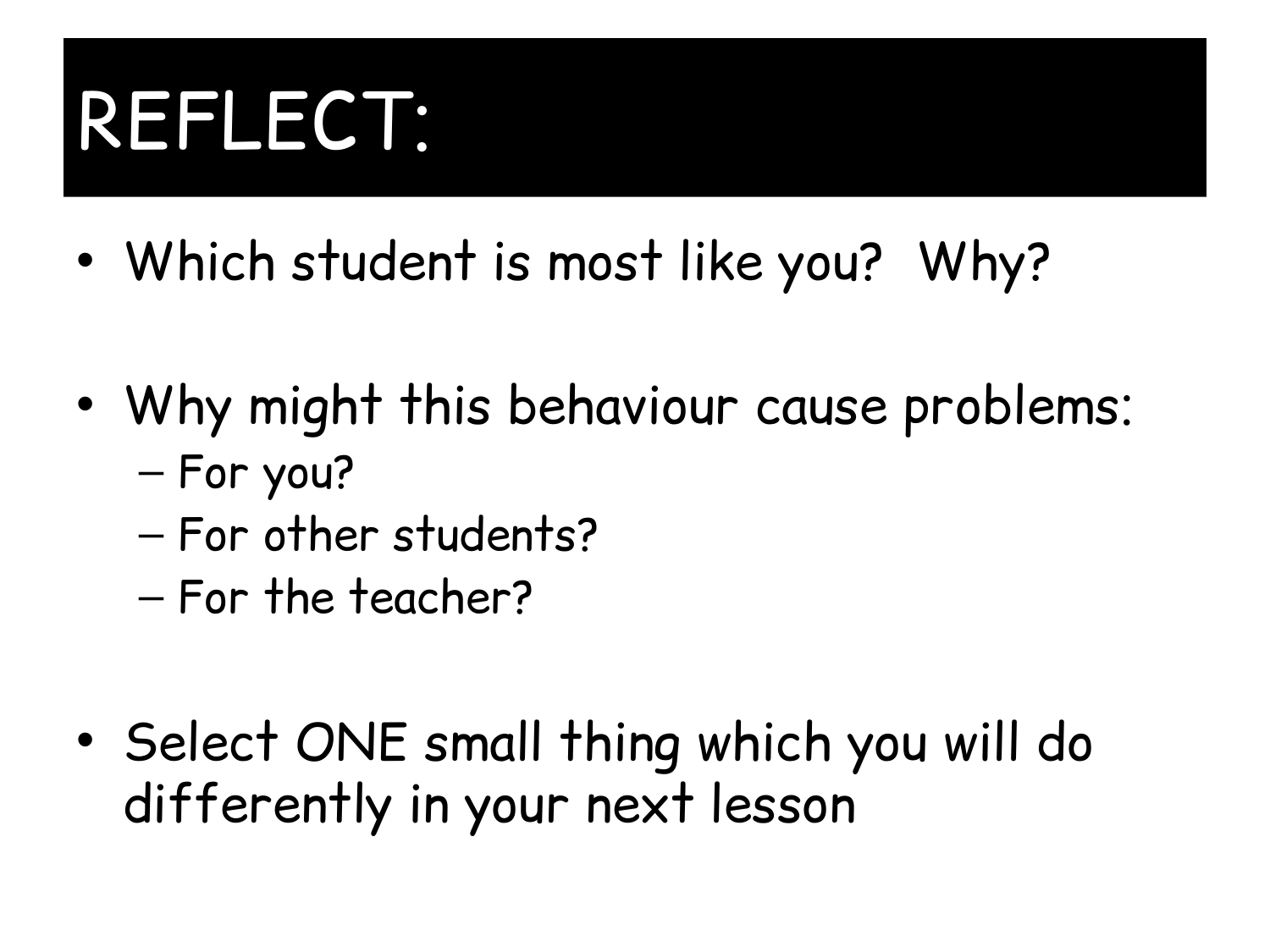

# REFLECT:
Which student is most like you?  Why?

Why might this behaviour cause problems:
For you?
For other students?
For the teacher?

Select ONE small thing which you will do differently in your next lesson